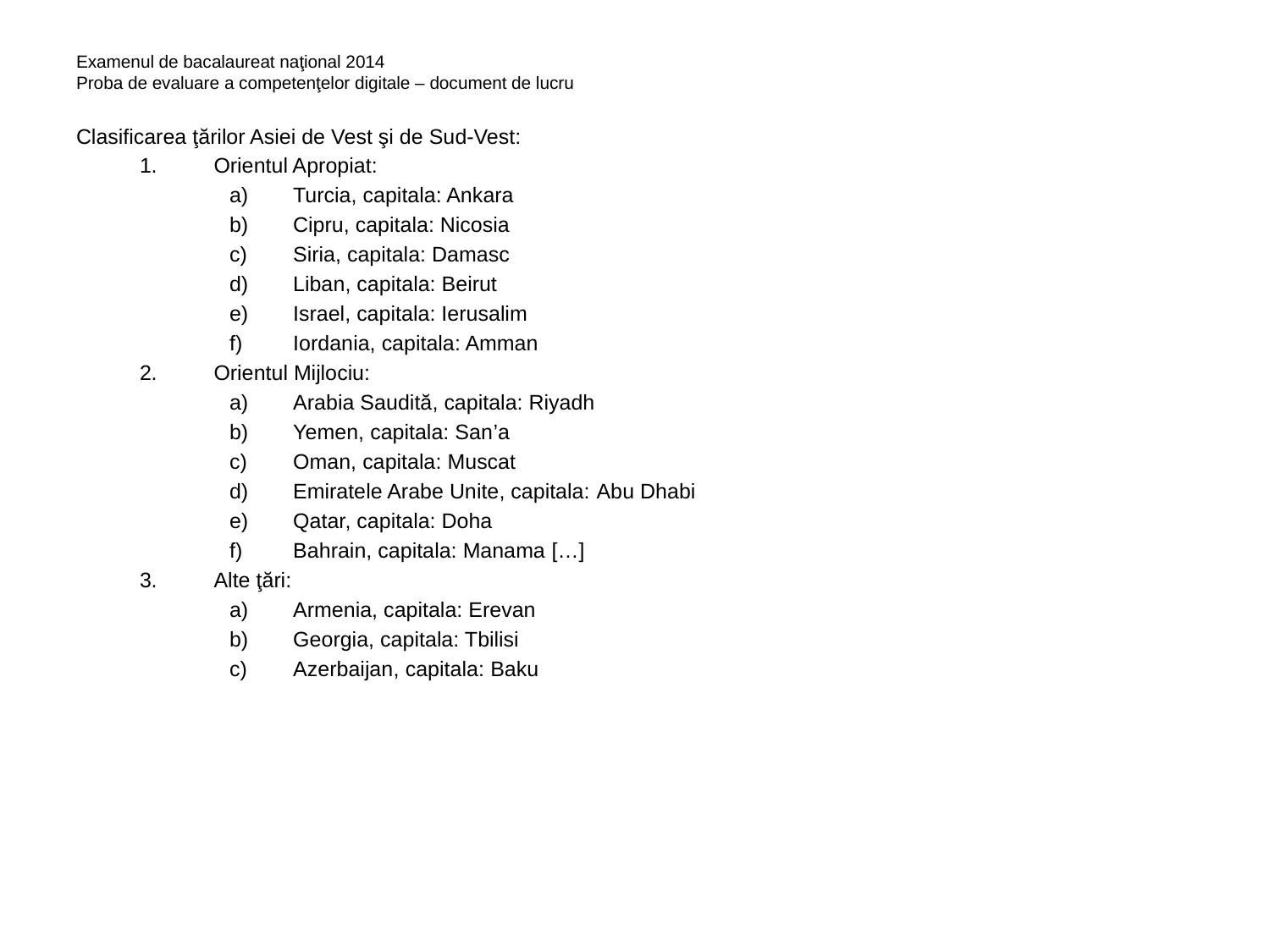

# Examenul de bacalaureat naţional 2014 Proba de evaluare a competenţelor digitale – document de lucru
Clasificarea ţărilor Asiei de Vest şi de Sud-Vest:
Orientul Apropiat:
Turcia, capitala: Ankara
Cipru, capitala: Nicosia
Siria, capitala: Damasc
Liban, capitala: Beirut
Israel, capitala: Ierusalim
Iordania, capitala: Amman
Orientul Mijlociu:
Arabia Saudită, capitala: Riyadh
Yemen, capitala: San’a
Oman, capitala: Muscat
Emiratele Arabe Unite, capitala: Abu Dhabi
Qatar, capitala: Doha
Bahrain, capitala: Manama […]
Alte ţări:
Armenia, capitala: Erevan
Georgia, capitala: Tbilisi
Azerbaijan, capitala: Baku